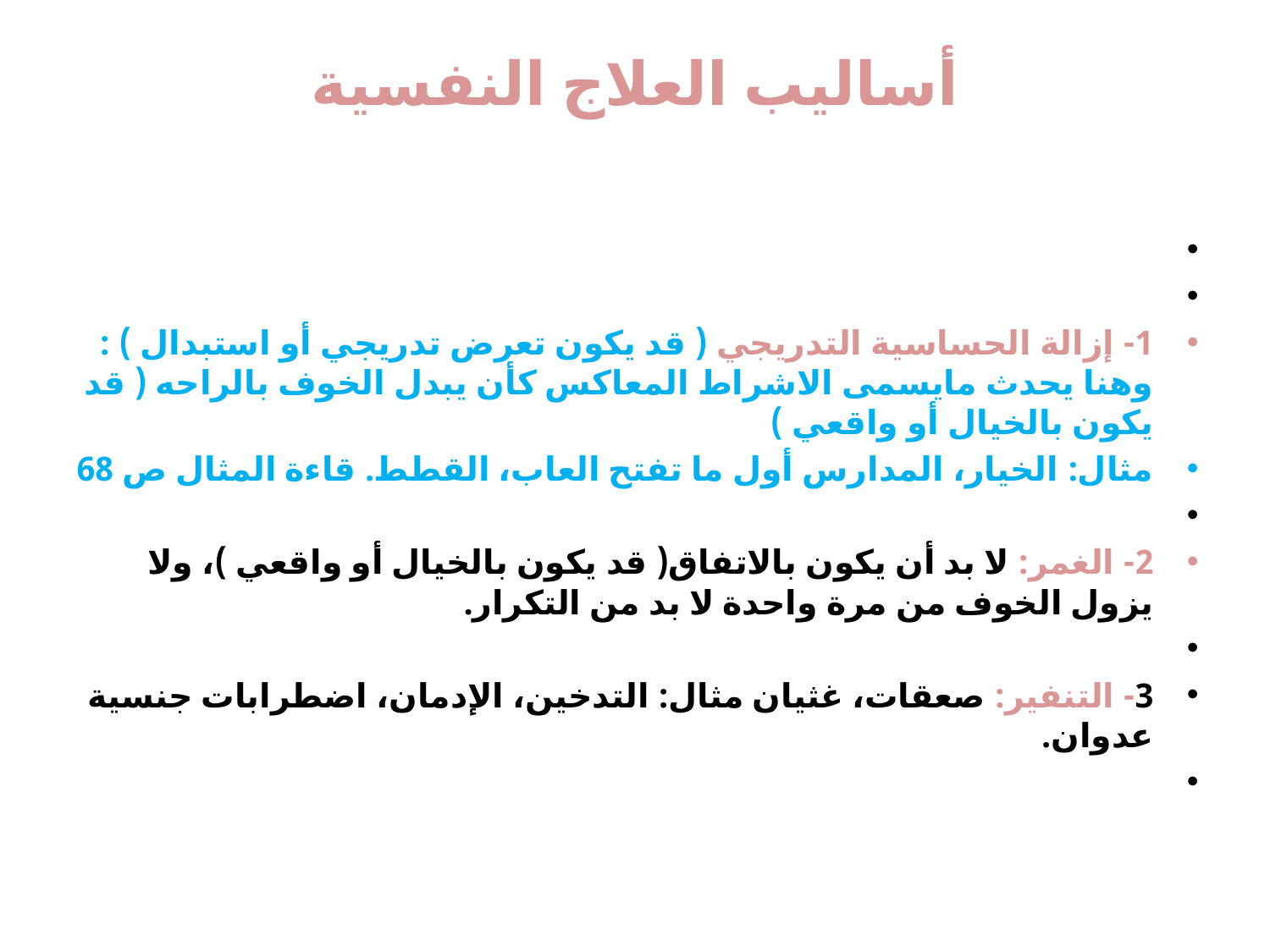

# أساليب العلاج النفسية

1- إزالة الحساسية التدريجي ( قد يكون تعرض تدريجي أو استبدال ) : وهنا يحدث مايسمى الاشراط المعاكس كأن يبدل الخوف بالراحه ( قد يكون بالخيال أو واقعي )
مثال: الخيار، المدارس أول ما تفتح العاب، القطط. قاءة المثال ص 68

2- الغمر: لا بد أن يكون بالاتفاق( قد يكون بالخيال أو واقعي )، ولا يزول الخوف من مرة واحدة لا بد من التكرار.

3- التنفير: صعقات، غثيان مثال: التدخين، الإدمان، اضطرابات جنسية عدوان.